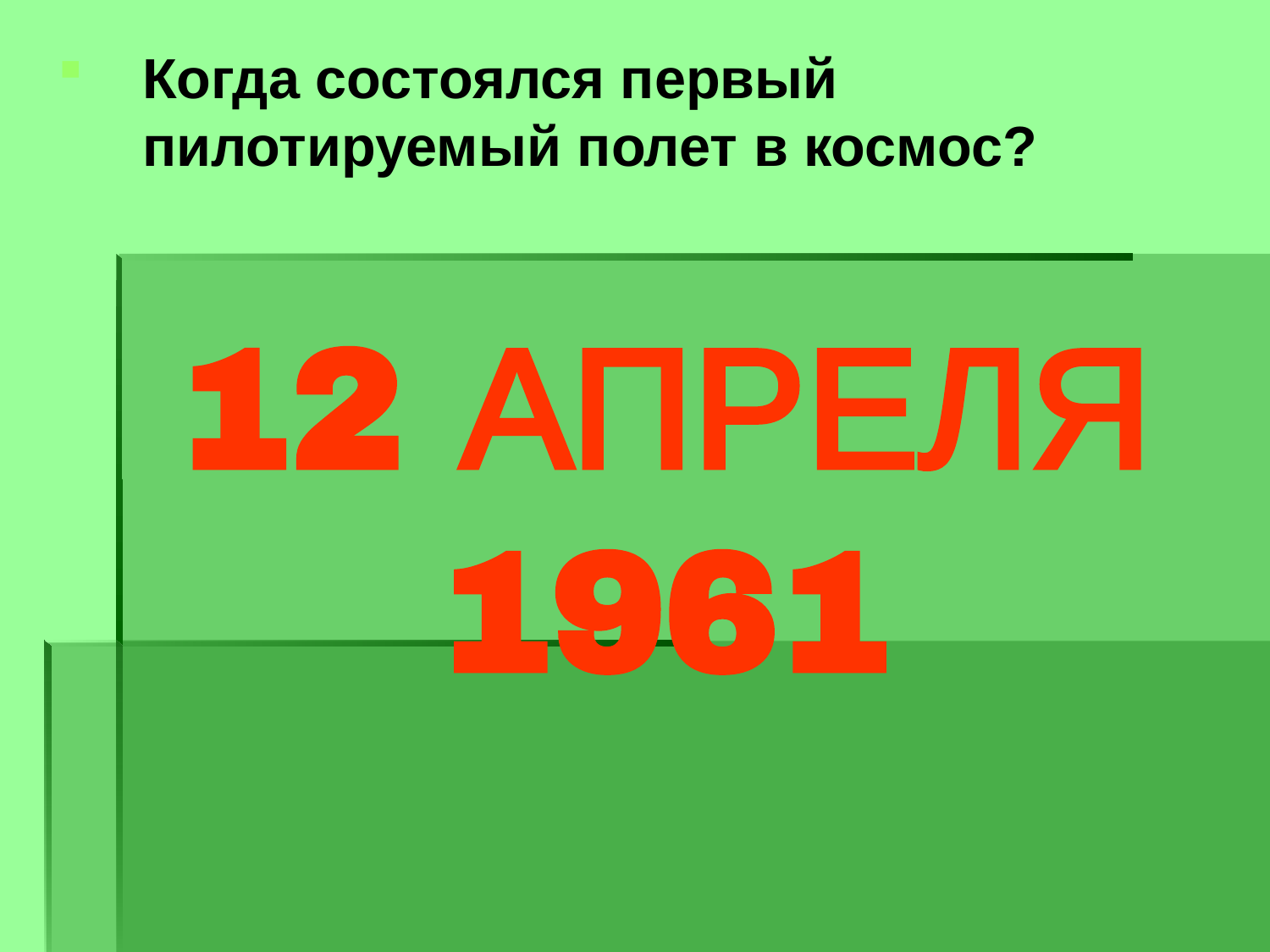

Когда состоялся первый пилотируемый полет в космос?
12 АПРЕЛЯ
1961